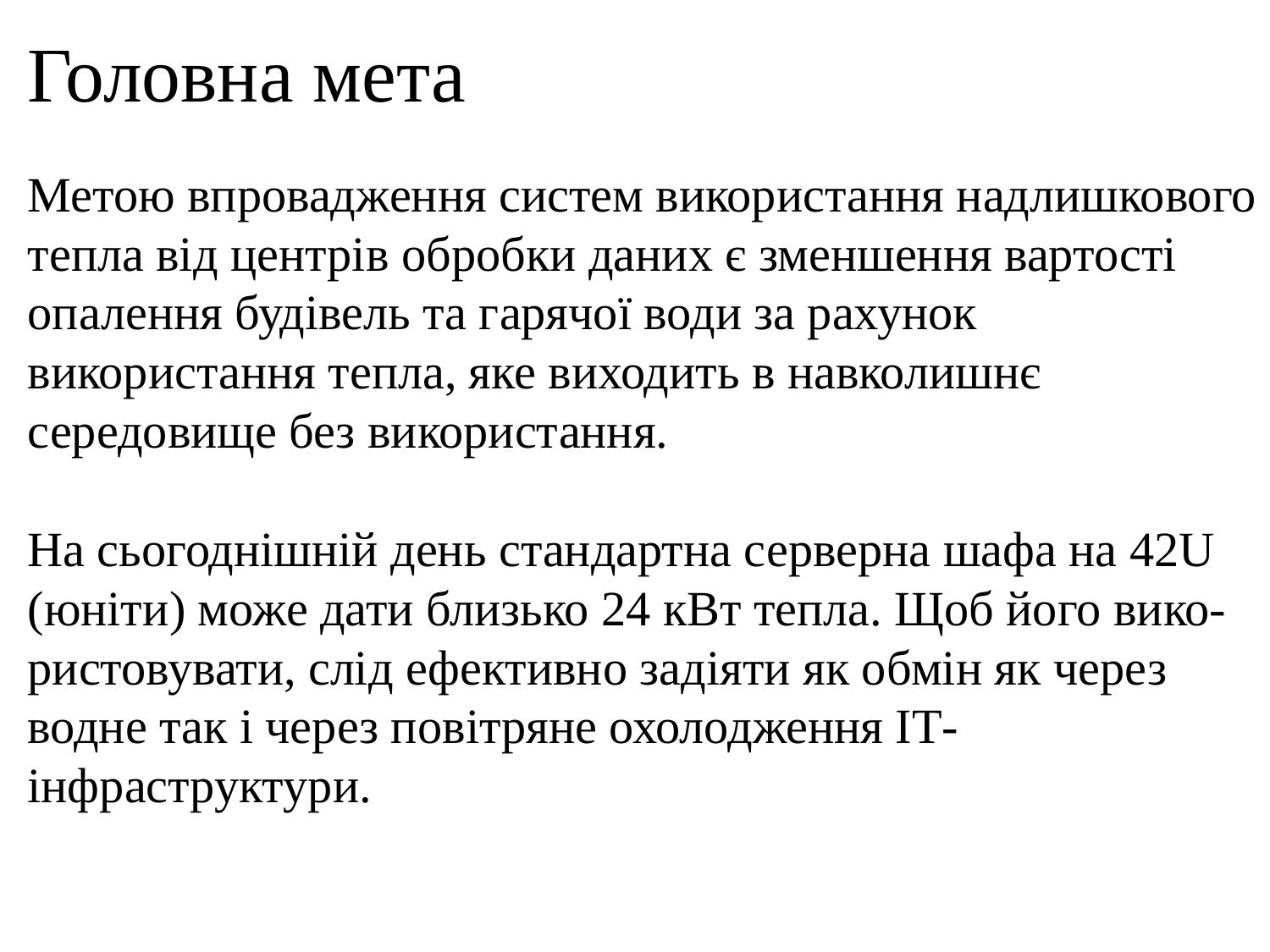

# Головна мета
Метою впровадження систем використання надлишкового тепла від центрів обробки даних є зменшення вартості опалення будівель та гарячої води за рахунок використання тепла, яке виходить в навколишнє середовище без використання.
На сьогоднішній день стандартна серверна шафа на 42U (юніти) може дати близько 24 кВт тепла. Щоб його вико-
ристовувати, слід ефективно задіяти як обмін як через водне так і через повітряне охолодження ІТ-інфраструктури.